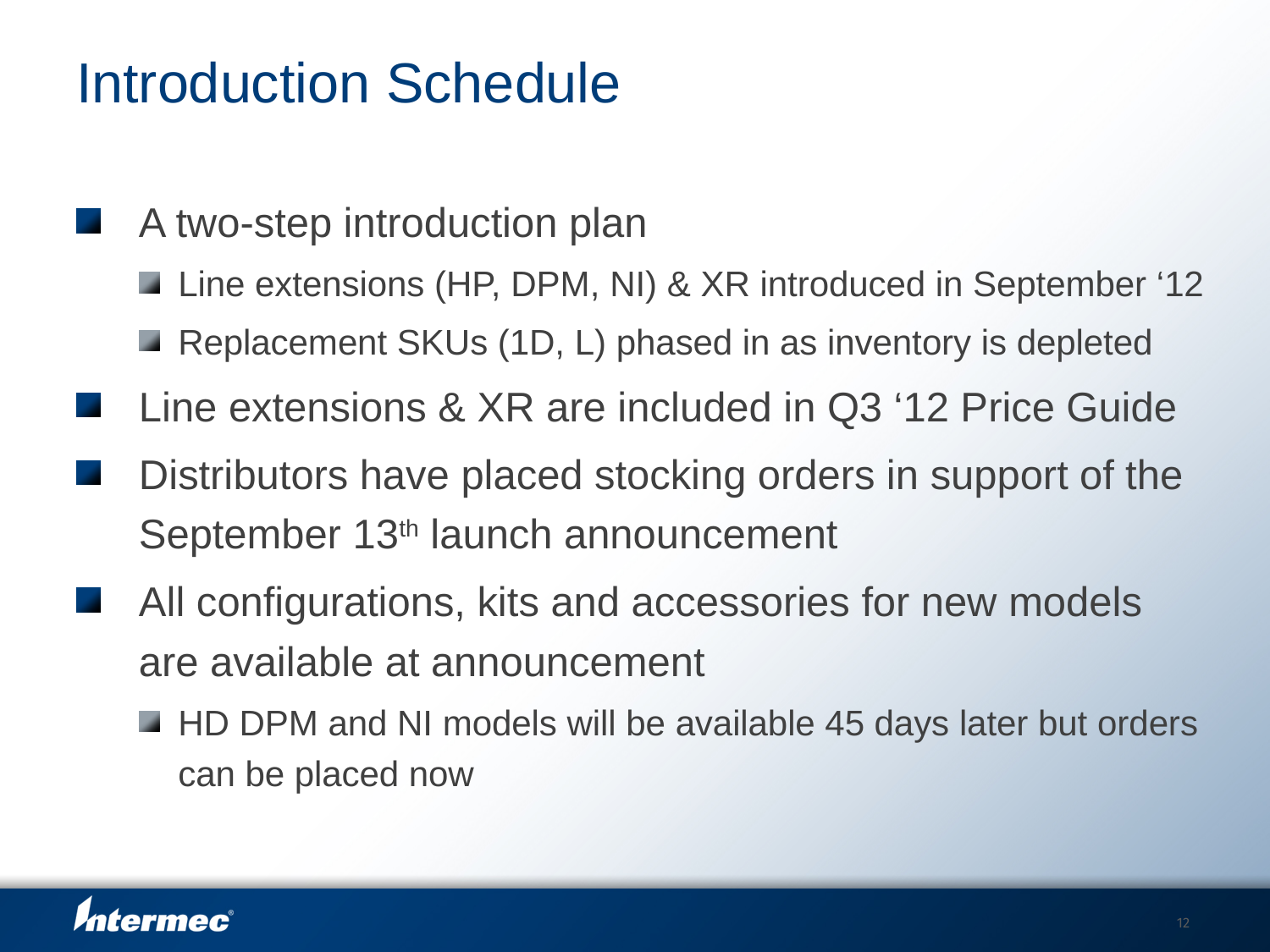

# Introduction Schedule
A two-step introduction plan
Line extensions (HP, DPM, NI) & XR introduced in September ‘12
Replacement SKUs (1D, L) phased in as inventory is depleted
Line extensions & XR are included in Q3 ‘12 Price Guide
Distributors have placed stocking orders in support of the September 13th launch announcement
All configurations, kits and accessories for new models are available at announcement
HD DPM and NI models will be available 45 days later but orders can be placed now